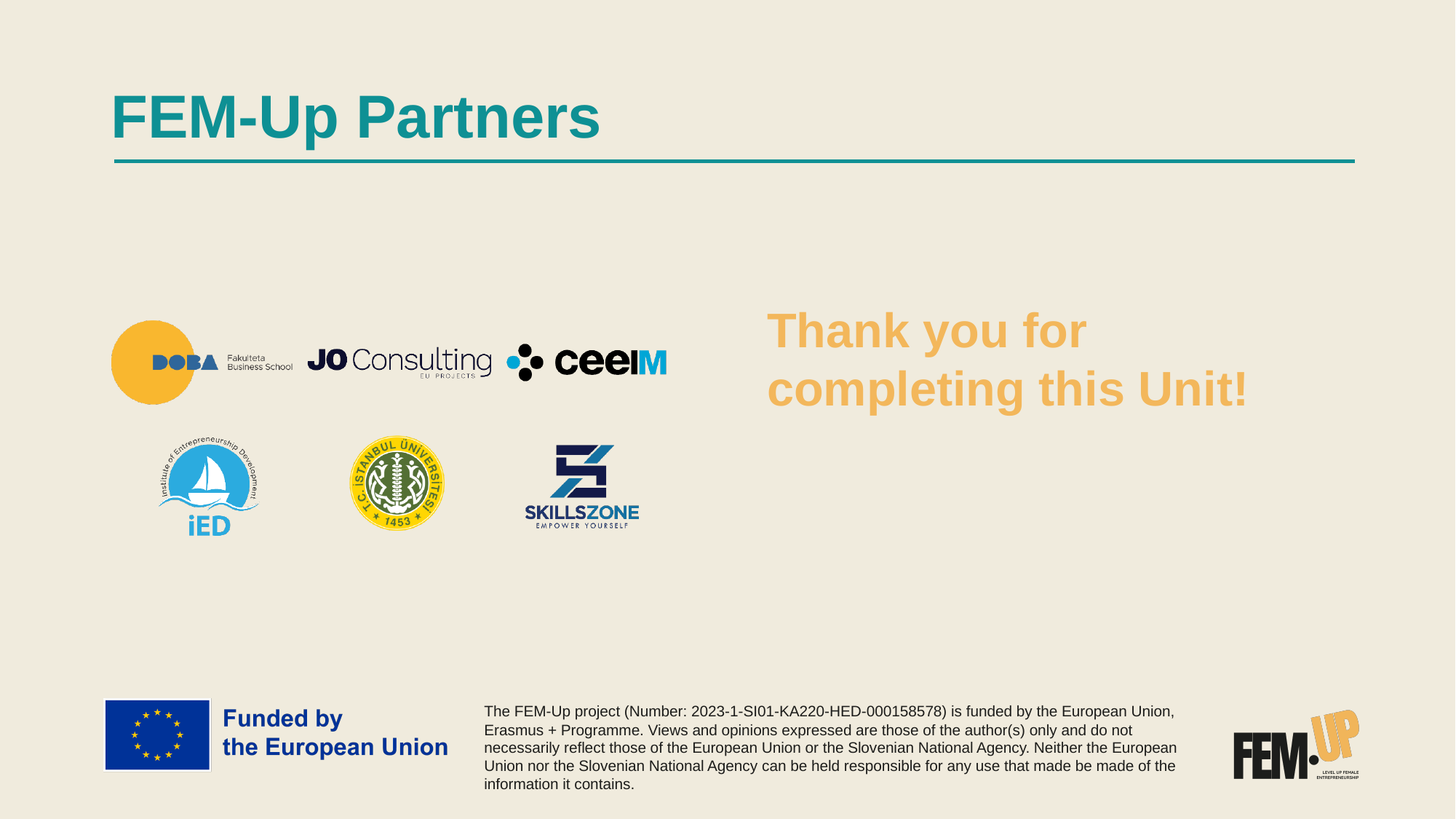

# FEM-Up Partners
Thank you for completing this Unit!​